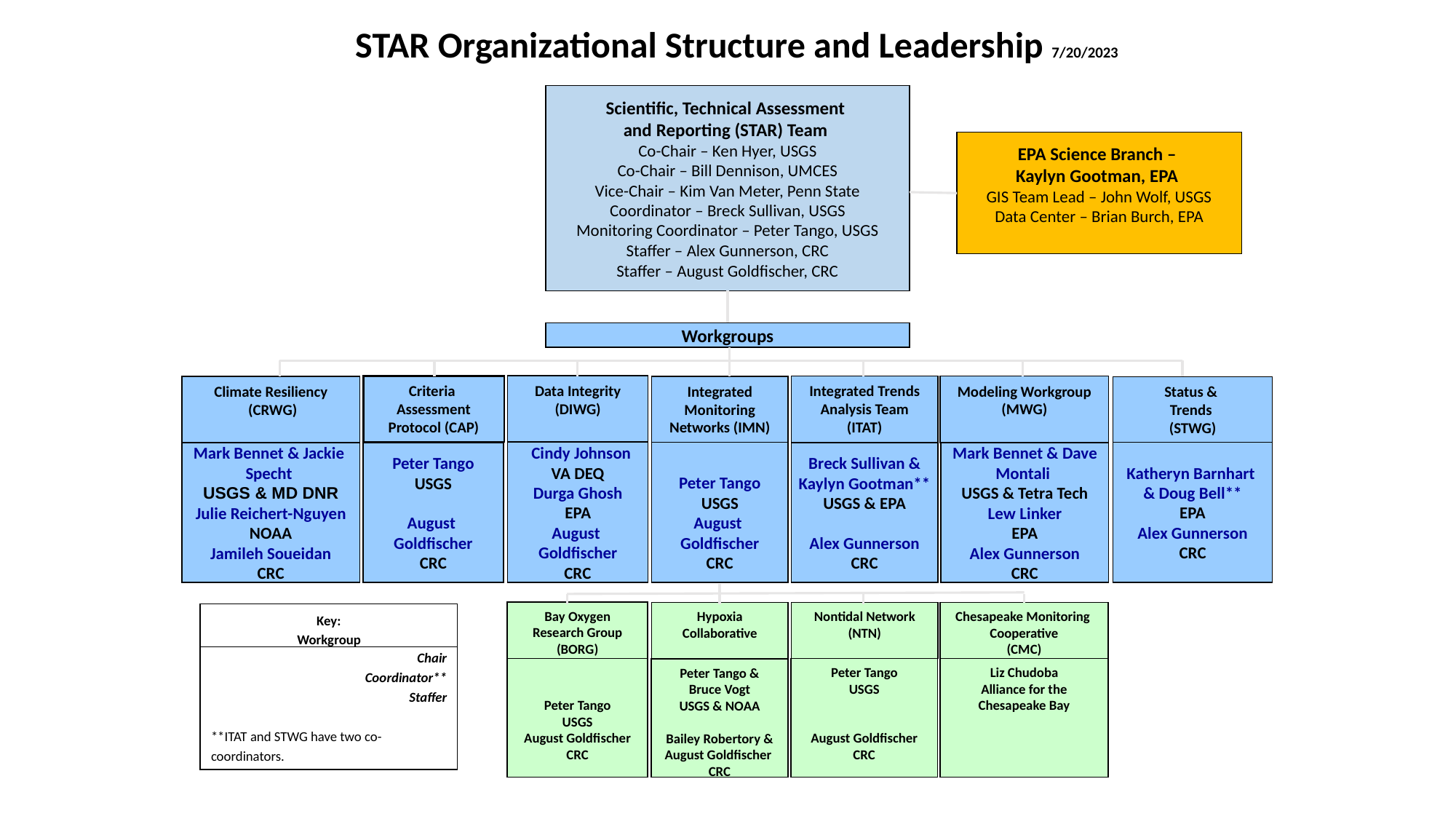

STAR Organizational Structure and Leadership 7/20/2023
Scientific, Technical Assessment
and Reporting (STAR) Team
Co-Chair – Ken Hyer, USGS
Co-Chair – Bill Dennison, UMCES
Vice-Chair – Kim Van Meter, Penn State
Coordinator – Breck Sullivan, USGS
Monitoring Coordinator – Peter Tango, USGS
Staffer – Alex Gunnerson, CRC
Staffer – August Goldfischer, CRC
EPA Science Branch –
Kaylyn Gootman, EPA
GIS Team Lead – John Wolf, USGS
Data Center – Brian Burch, EPA

Workgroups
Data Integrity
(DIWG)
Criteria
Assessment
Protocol (CAP)
Integrated Trends
Analysis Team
(ITAT)
Modeling Workgroup
(MWG)
Climate Resiliency
 (CRWG)
Integrated
Monitoring
Networks (IMN)
Status &
Trends
(STWG)
  Cindy Johnson
VA DEQ
Durga Ghosh
EPA
August
Goldfischer
CRC

Peter Tango
USGS
August
Goldfischer
CRC
Katheryn Barnhart
& Doug Bell**
EPA
Alex Gunnerson
CRC
Peter Tango
USGS

August
Goldfischer
CRC
Breck Sullivan &
Kaylyn Gootman**
USGS & EPA

Alex Gunnerson
CRC
Mark Bennet & Dave
Montali
USGS & Tetra Tech
Lew Linker
EPA
Alex Gunnerson
CRC
Mark Bennet & Jackie
Specht
USGS & MD DNR
Julie Reichert-Nguyen
NOAA
Jamileh Soueidan
CRC
Bay Oxygen
Research Group
(BORG)

Hypoxia
Collaborative

Nontidal Network
(NTN)

Chesapeake Monitoring
Cooperative
(CMC)

Key:
Workgroup
Chair
Coordinator**
Staffer

**ITAT and STWG have two co-coordinators.
Liz Chudoba
Alliance for the
Chesapeake Bay

Peter Tango
USGS
August Goldfischer
CRC
Peter Tango
USGS

August Goldfischer
CRC
Peter Tango &
Bruce Vogt
USGS & NOAA

Bailey Robertory &
August Goldfischer
CRC